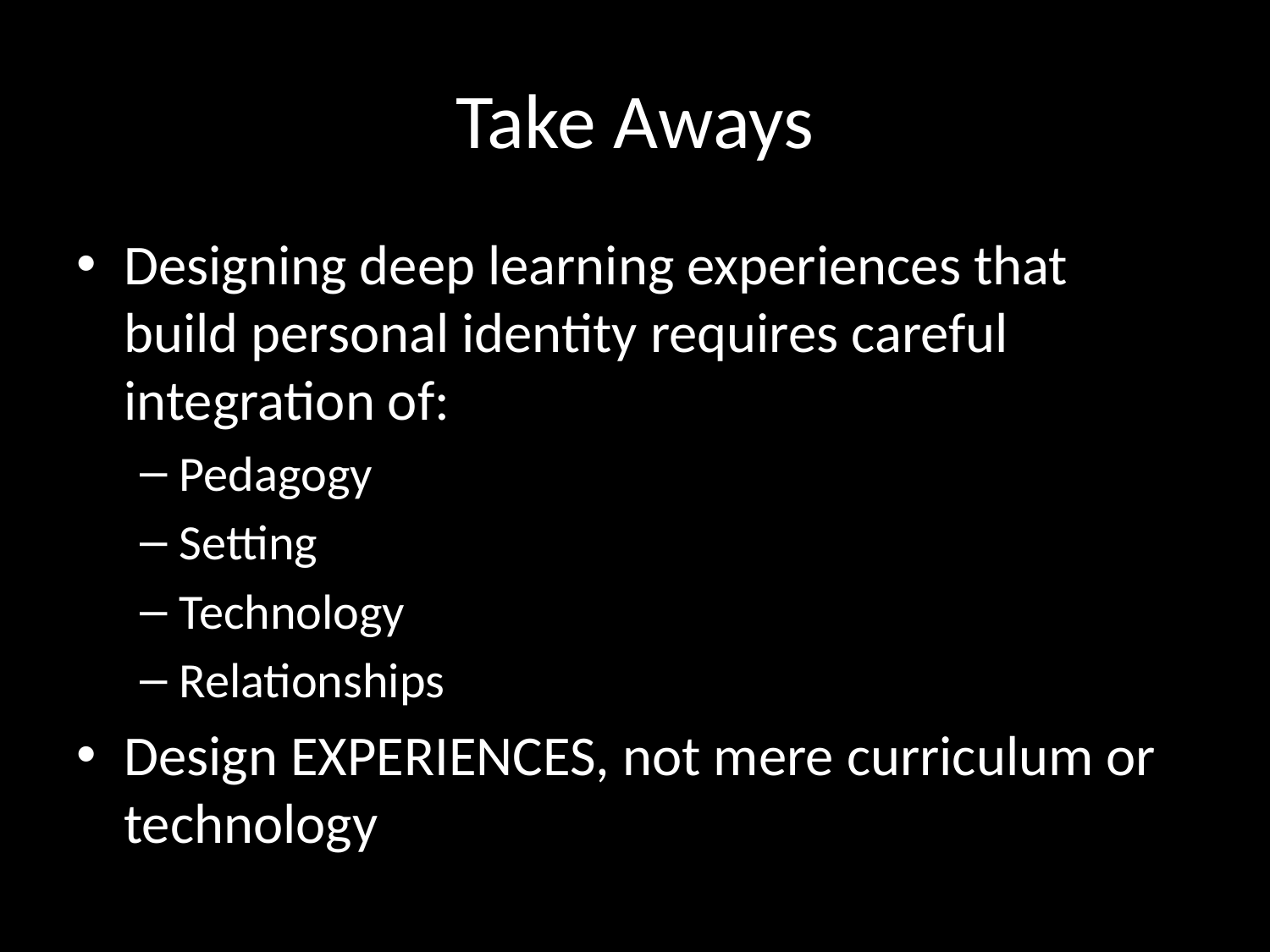

# Take Aways
Designing deep learning experiences that build personal identity requires careful integration of:
Pedagogy
Setting
Technology
Relationships
Design EXPERIENCES, not mere curriculum or technology